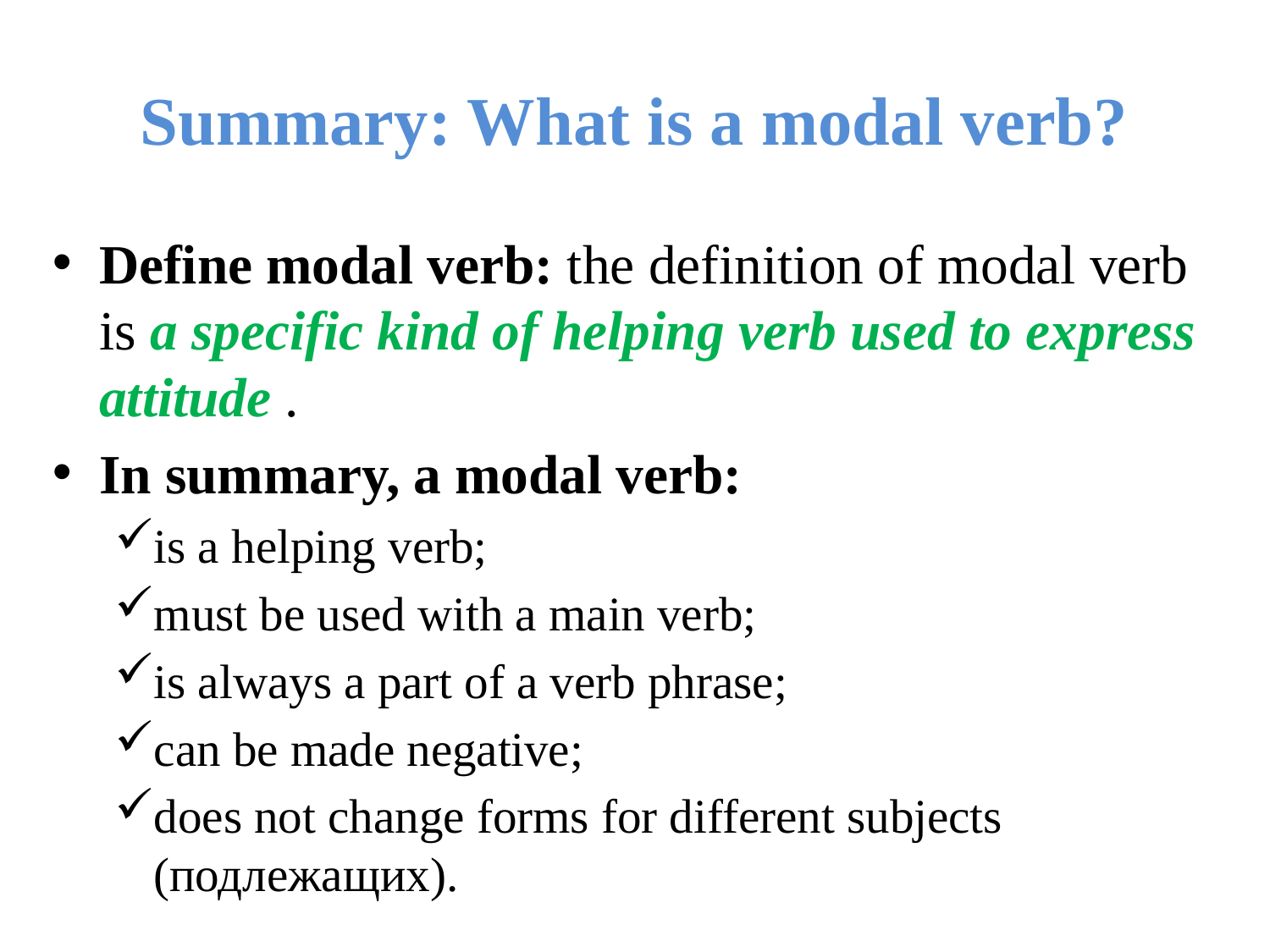

# Summary: What is a modal verb?
Define modal verb: the definition of modal verb is a specific kind of helping verb used to express attitude .
In summary, a modal verb:
is a helping verb;
must be used with a main verb;
is always a part of a verb phrase;
can be made negative;
does not change forms for different subjects (подлежащих).